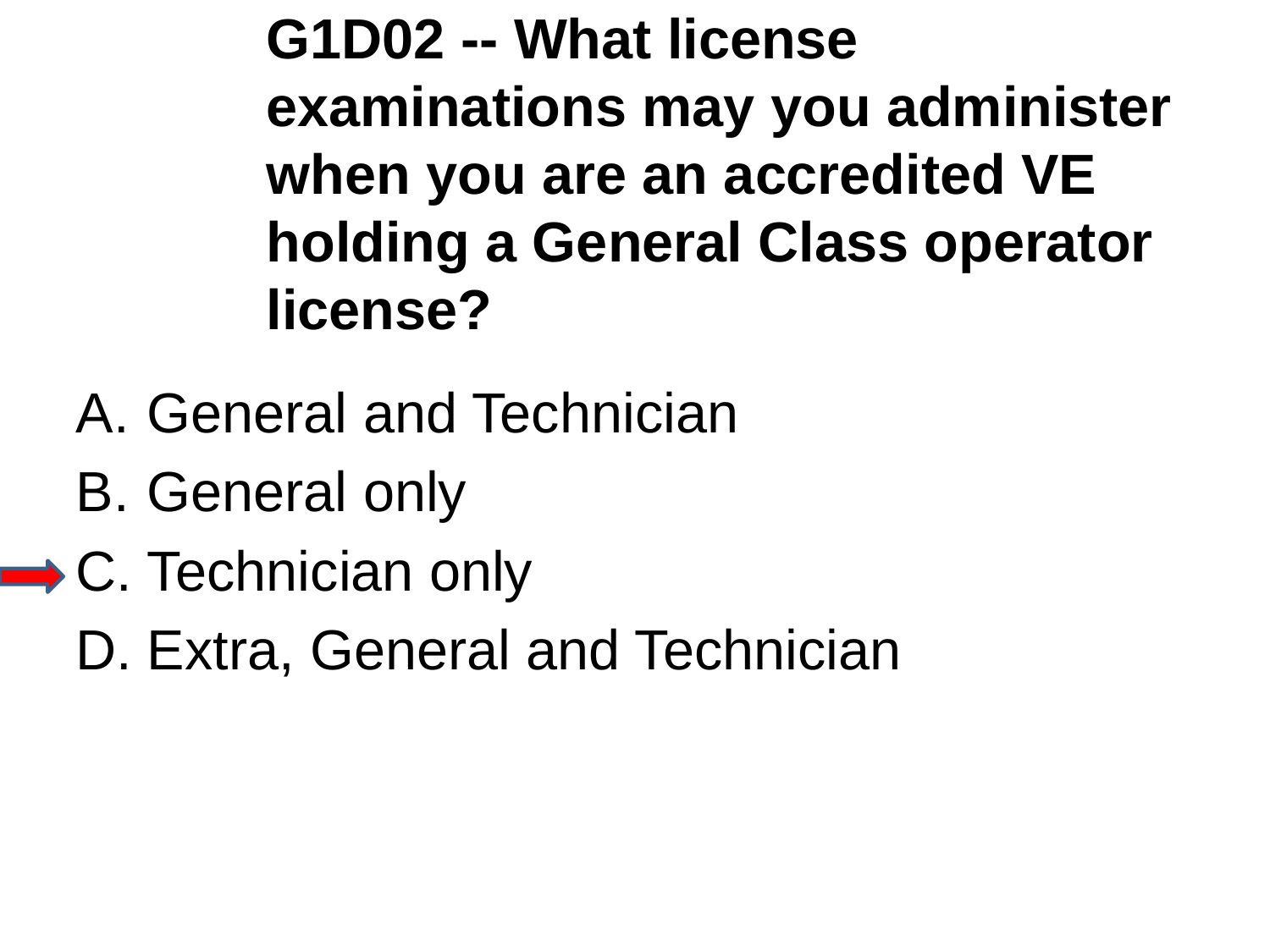

G1D02 -- What license examinations may you administer when you are an accredited VE holding a General Class operator license?
A.	General and Technician
B.	General only
C.	Technician only
D.	Extra, General and Technician